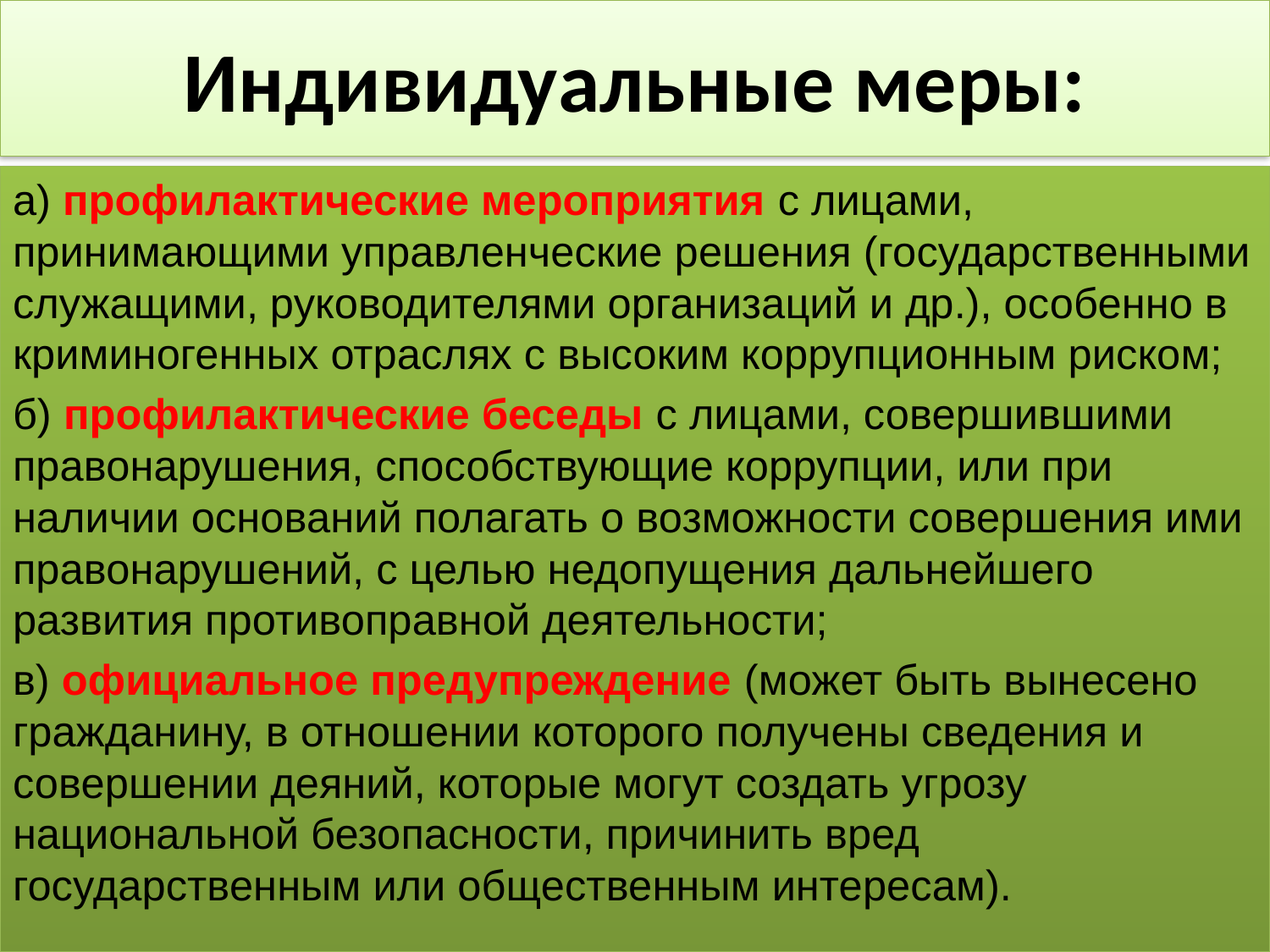

# Индивидуальные меры:
а) профилактические мероприятия с лицами, принимающими управленческие решения (государственными служащими, руководителями организаций и др.), особенно в криминогенных отраслях с высоким коррупционным риском;
б) профилактические беседы с лицами, совершившими правонарушения, способствующие коррупции, или при наличии оснований полагать о возможности совершения ими правонарушений, с целью недопущения дальнейшего развития противоправной деятельности;
в) официальное предупреждение (может быть вынесено гражданину, в отношении которого получены сведения и совершении деяний, которые могут создать угрозу национальной безопасности, причинить вред государственным или общественным интересам).
13